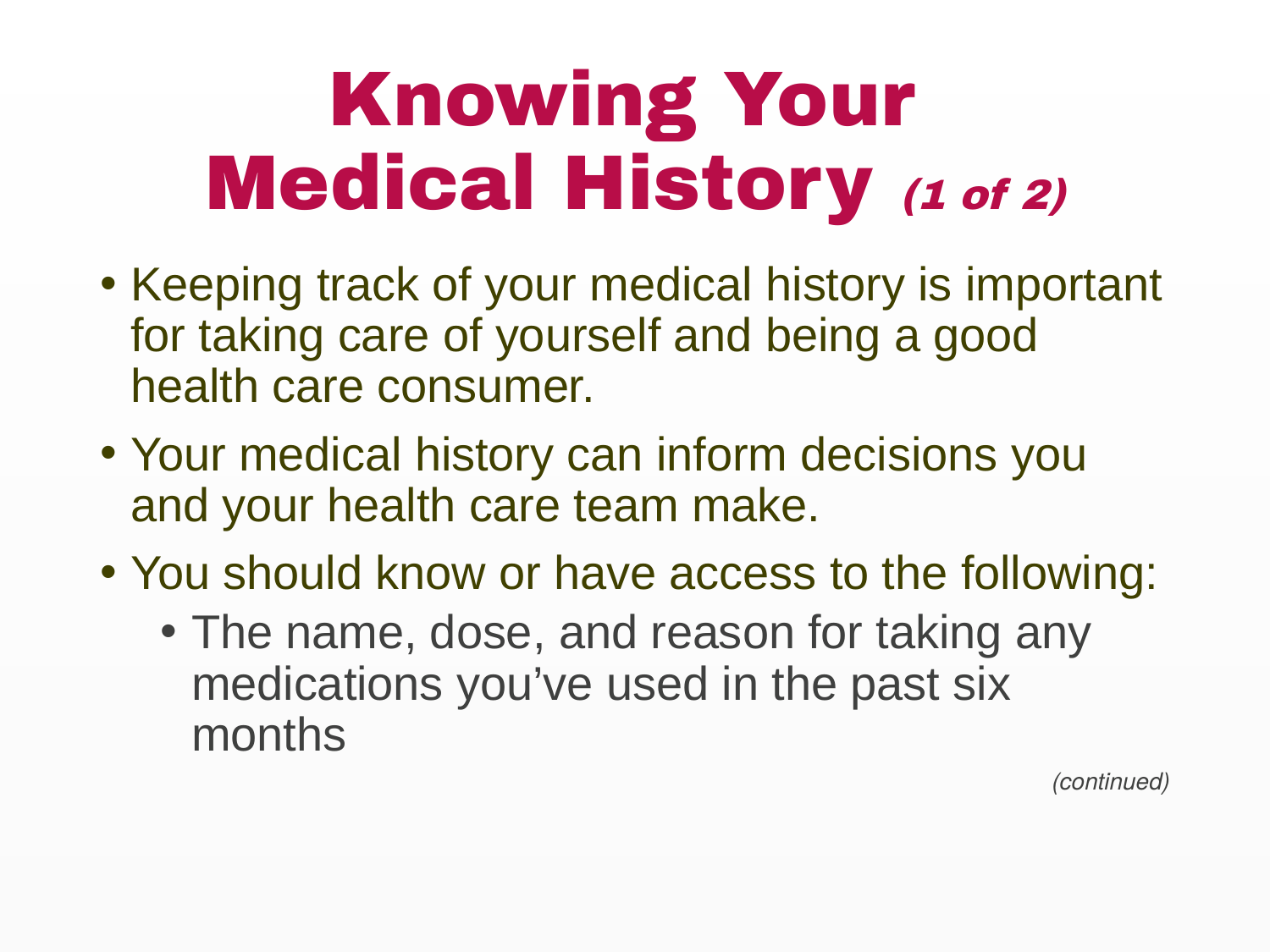

# Knowing Your Medical History (1 of 2)
Keeping track of your medical history is important for taking care of yourself and being a good health care consumer.
Your medical history can inform decisions you and your health care team make.
You should know or have access to the following:
The name, dose, and reason for taking any medications you’ve used in the past six months
(continued)